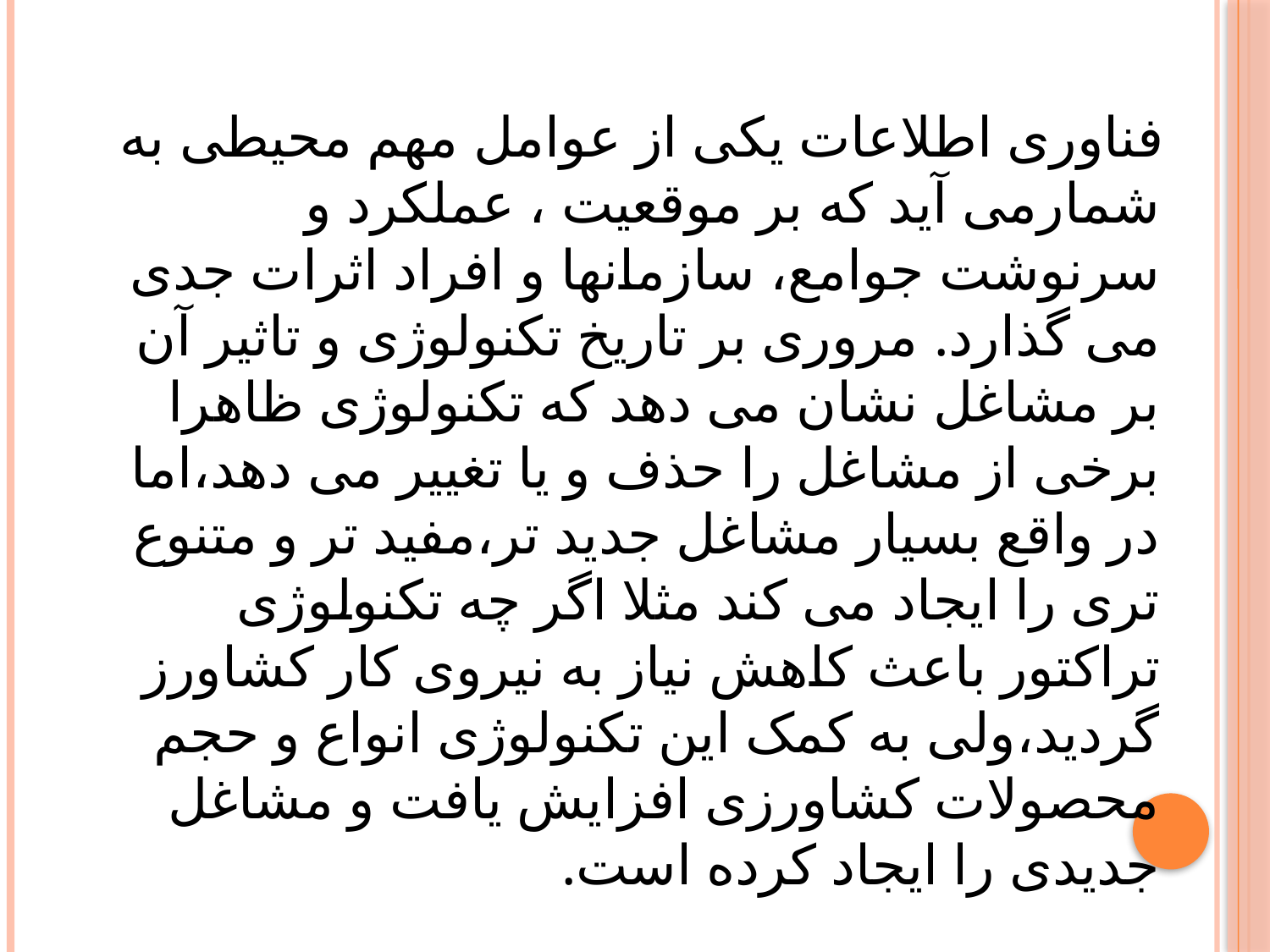

فناوری اطلاعات یکی از عوامل مهم محیطی به شمارمی آید که بر موقعیت ، عملکرد و سرنوشت جوامع، سازمانها و افراد اثرات جدی می گذارد. مروری بر تاریخ تکنولوژی و تاثیر آن بر مشاغل نشان می دهد که تکنولوژی ظاهرا برخی از مشاغل را حذف و یا تغییر می دهد،اما در واقع بسیار مشاغل جدید تر،مفید تر و متنوع تری را ایجاد می کند مثلا اگر چه تکنولوژی تراکتور باعث کاهش نیاز به نیروی کار کشاورز گردید،ولی به کمک این تکنولوژی انواع و حجم محصولات کشاورزی افزایش یافت و مشاغل جدیدی را ایجاد کرده است.